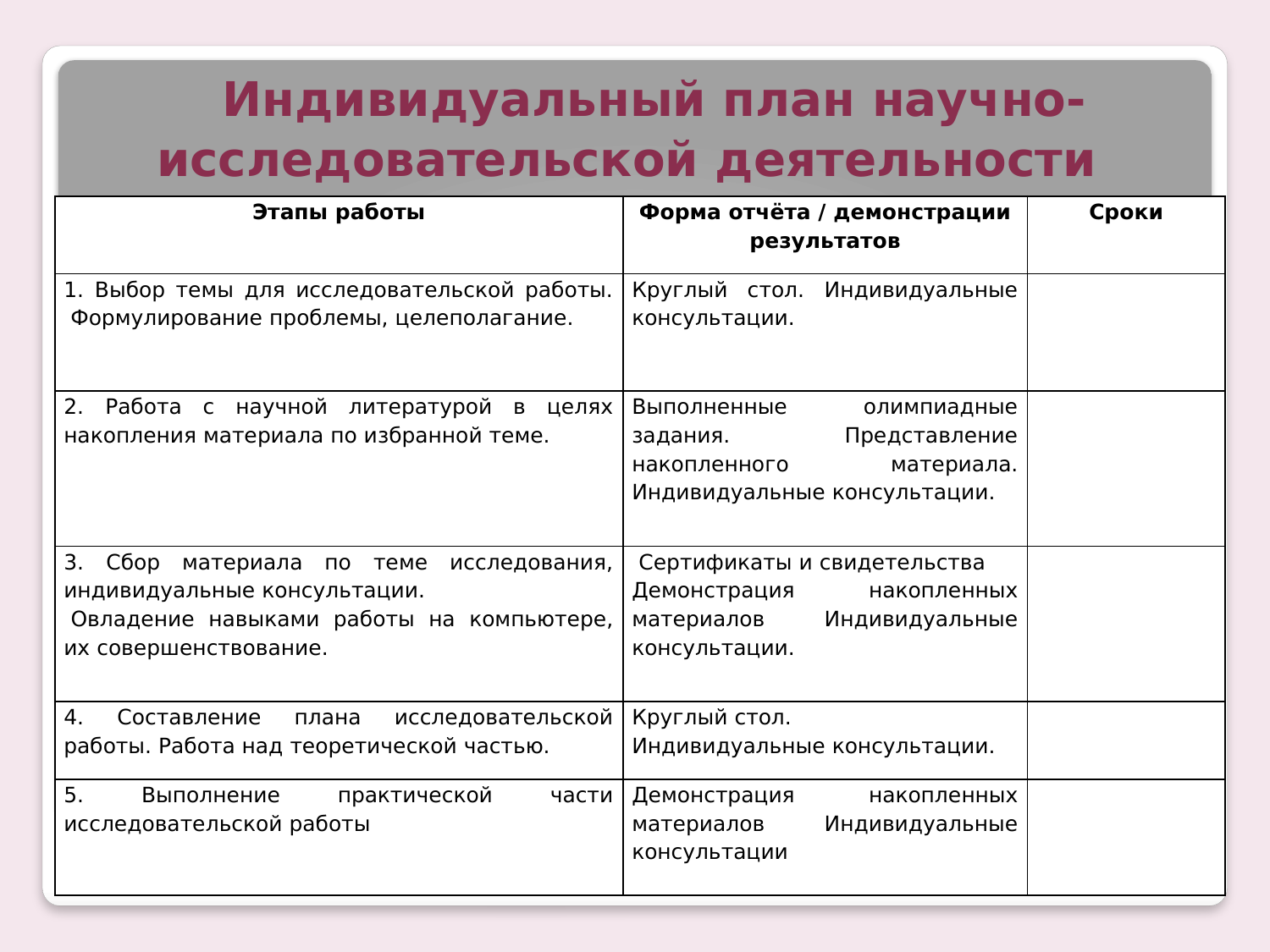

# Индивидуальный план научно-исследовательской деятельности
| Этапы работы | Форма отчёта / демонстрации результатов | Сроки |
| --- | --- | --- |
| 1. Выбор темы для исследовательской работы.  Формулирование проблемы, целеполагание. | Круглый стол. Индивидуальные консультации. |  |
| 2. Работа с научной литературой в целях накопления материала по избранной теме. | Выполненные олимпиадные задания. Представление накопленного материала. Индивидуальные консультации. |  |
| 3. Сбор материала по теме исследования, индивидуальные консультации.  Овладение навыками работы на компьютере, их совершенствование. | Сертификаты и свидетельства Демонстрация накопленных материалов Индивидуальные консультации. |  |
| 4. Составление плана исследовательской работы. Работа над теоретической частью. | Круглый стол. Индивидуальные консультации. |  |
| 5. Выполнение практической части исследовательской работы | Демонстрация накопленных материалов Индивидуальные консультации |  |